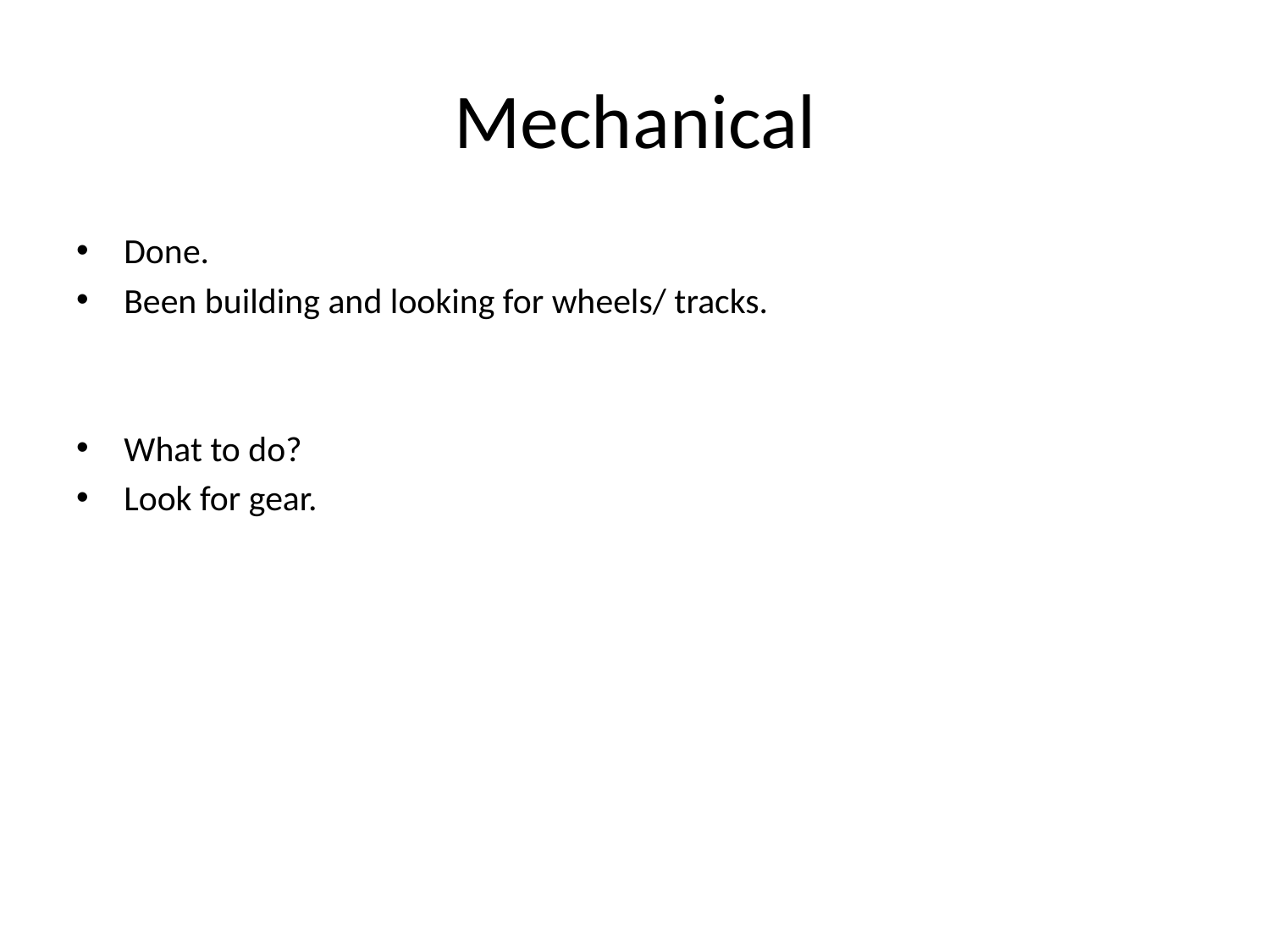

# Mechanical
Done.
Been building and looking for wheels/ tracks.

What to do?
Look for gear.